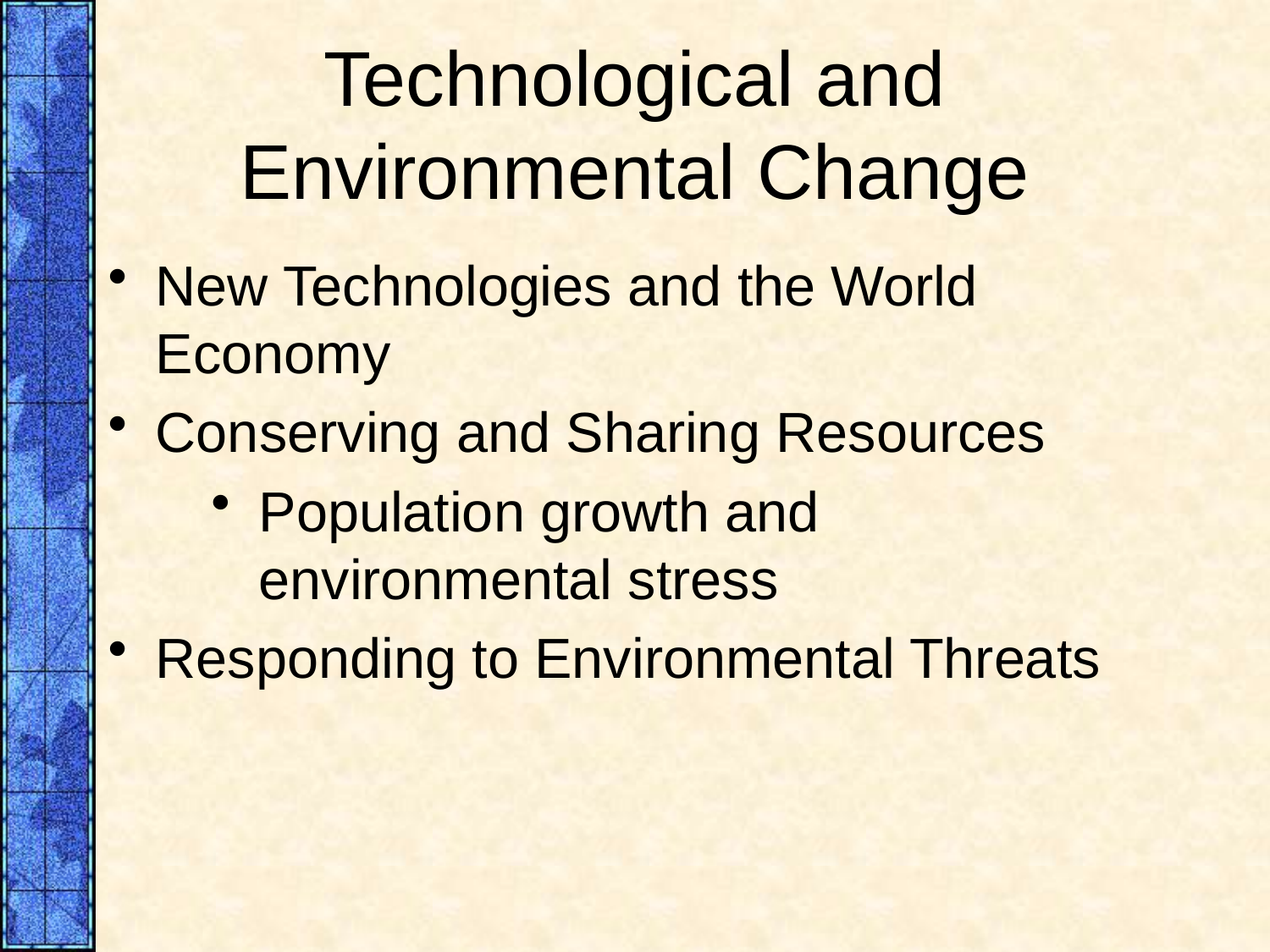

# Technological and Environmental Change
New Technologies and the World Economy
Conserving and Sharing Resources
Population growth and environmental stress
Responding to Environmental Threats